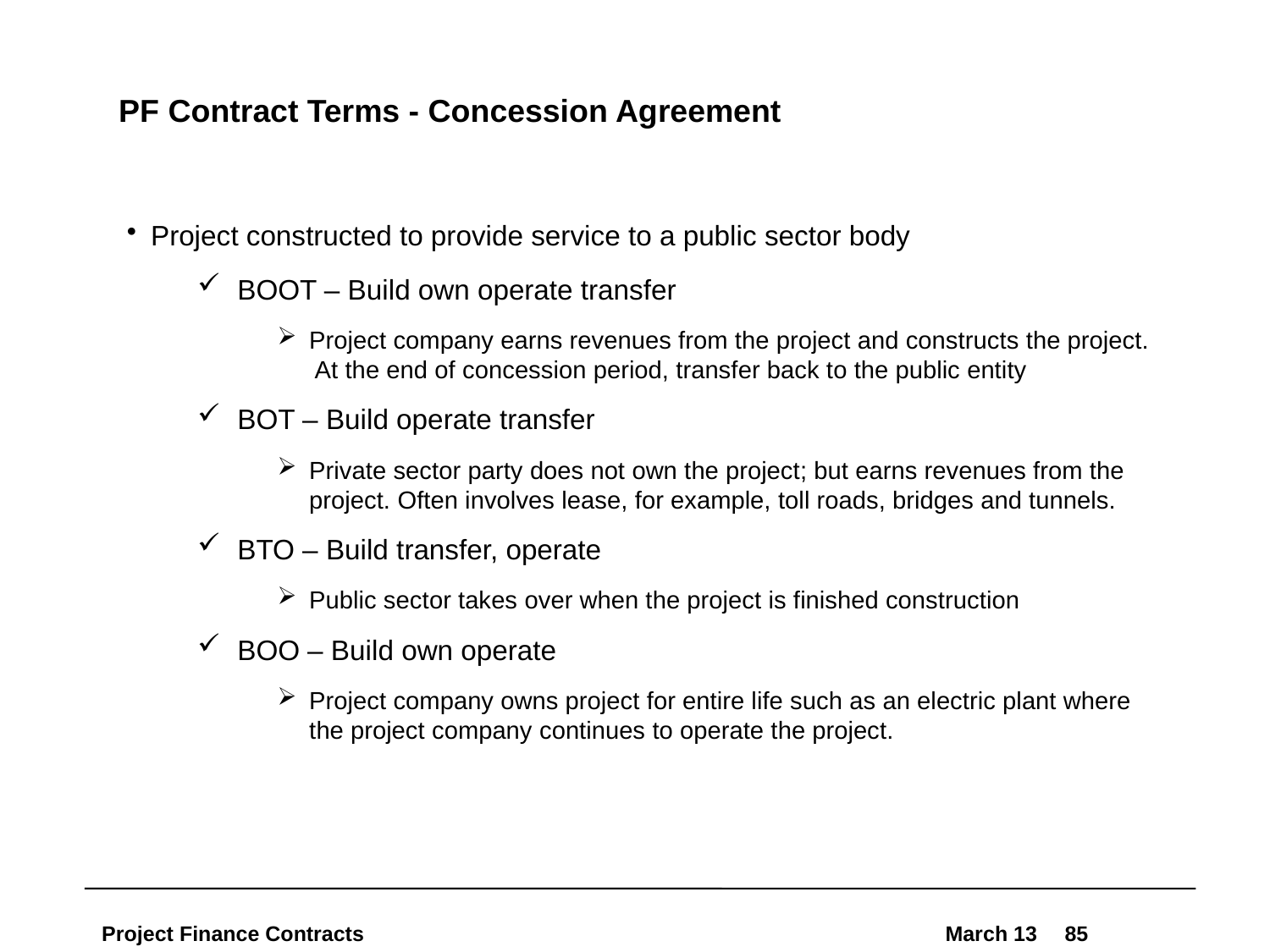

# PF Contract Terms - Concession Agreement
Project constructed to provide service to a public sector body
BOOT – Build own operate transfer
Project company earns revenues from the project and constructs the project.  At the end of concession period, transfer back to the public entity
BOT – Build operate transfer
Private sector party does not own the project; but earns revenues from the project. Often involves lease, for example, toll roads, bridges and tunnels.
BTO – Build transfer, operate
Public sector takes over when the project is finished construction
BOO – Build own operate
Project company owns project for entire life such as an electric plant where the project company continues to operate the project.